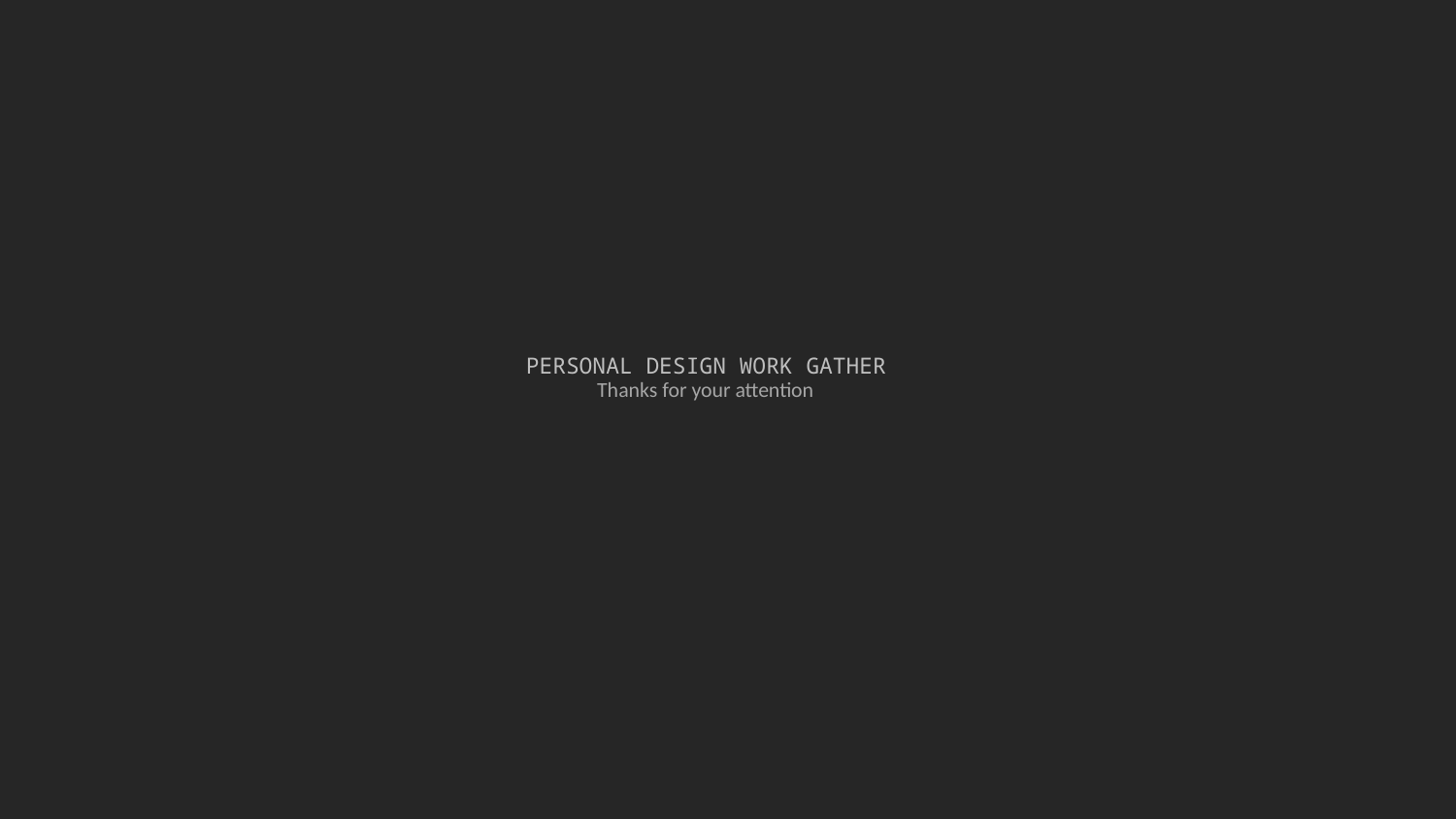

PERSONAL DESIGN WORK GATHER
Thanks for your attention